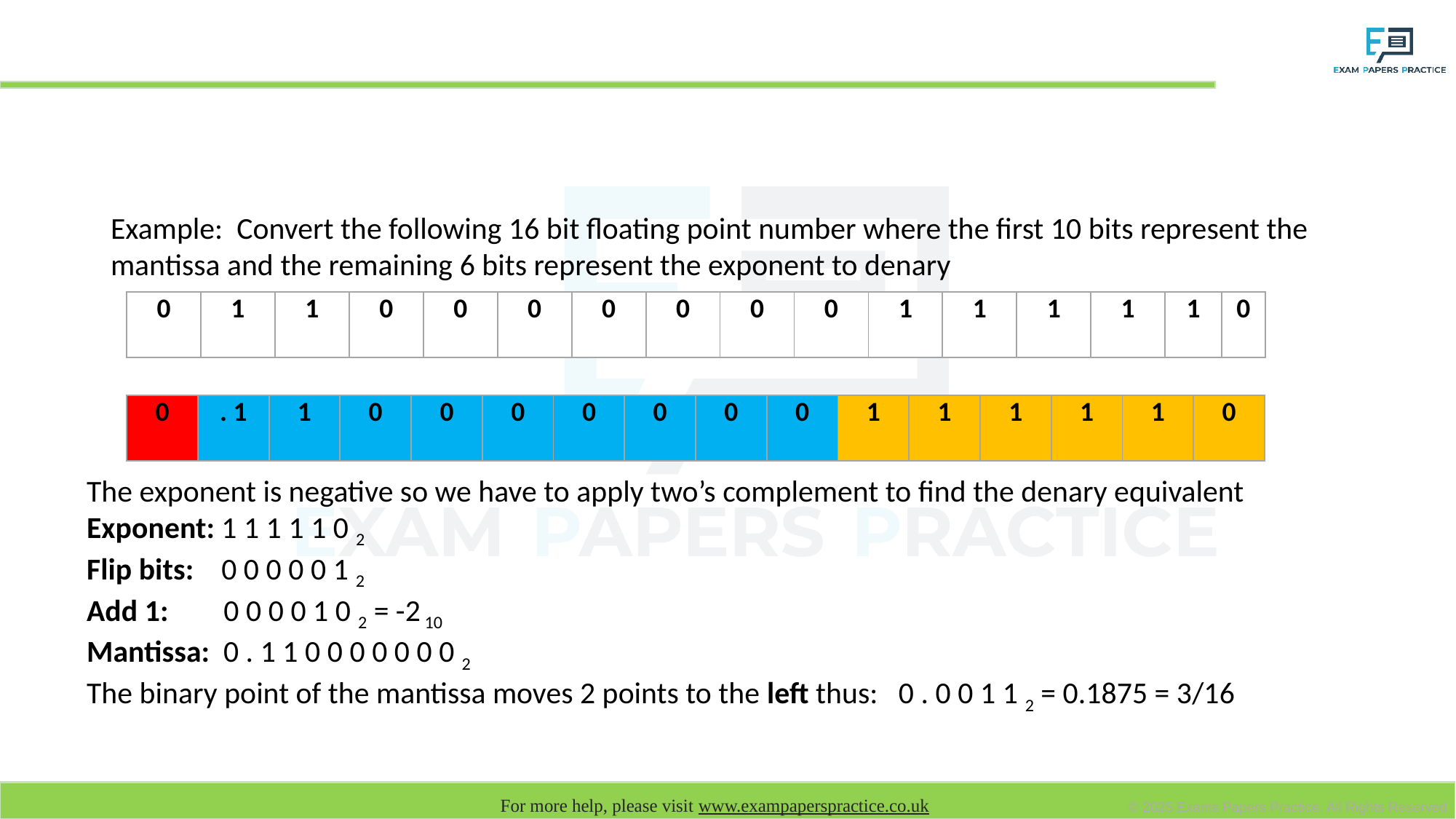

# Real numbers: Positive mantissa and negative exponent (small positive number)
Example:  Convert the following 16 bit floating point number where the first 10 bits represent the mantissa and the remaining 6 bits represent the exponent to denary

| 0 | 1 | 1 | 0 | 0 | 0 | 0 | 0 | 0 | 0 | 1 | 1 | 1 | 1 | 1 | 0 |
| --- | --- | --- | --- | --- | --- | --- | --- | --- | --- | --- | --- | --- | --- | --- | --- |
| 0 | . 1 | 1 | 0 | 0 | 0 | 0 | 0 | 0 | 0 | 1 | 1 | 1 | 1 | 1 | 0 |
| --- | --- | --- | --- | --- | --- | --- | --- | --- | --- | --- | --- | --- | --- | --- | --- |
The exponent is negative so we have to apply two’s complement to find the denary equivalent
Exponent: 1 1 1 1 1 0 2
Flip bits:    0 0 0 0 0 1 2
Add 1:        0 0 0 0 1 0 2 = -2 10
Mantissa:  0 . 1 1 0 0 0 0 0 0 0 2
The binary point of the mantissa moves 2 points to the left thus:   0 . 0 0 1 1 2 = 0.1875 = 3/16